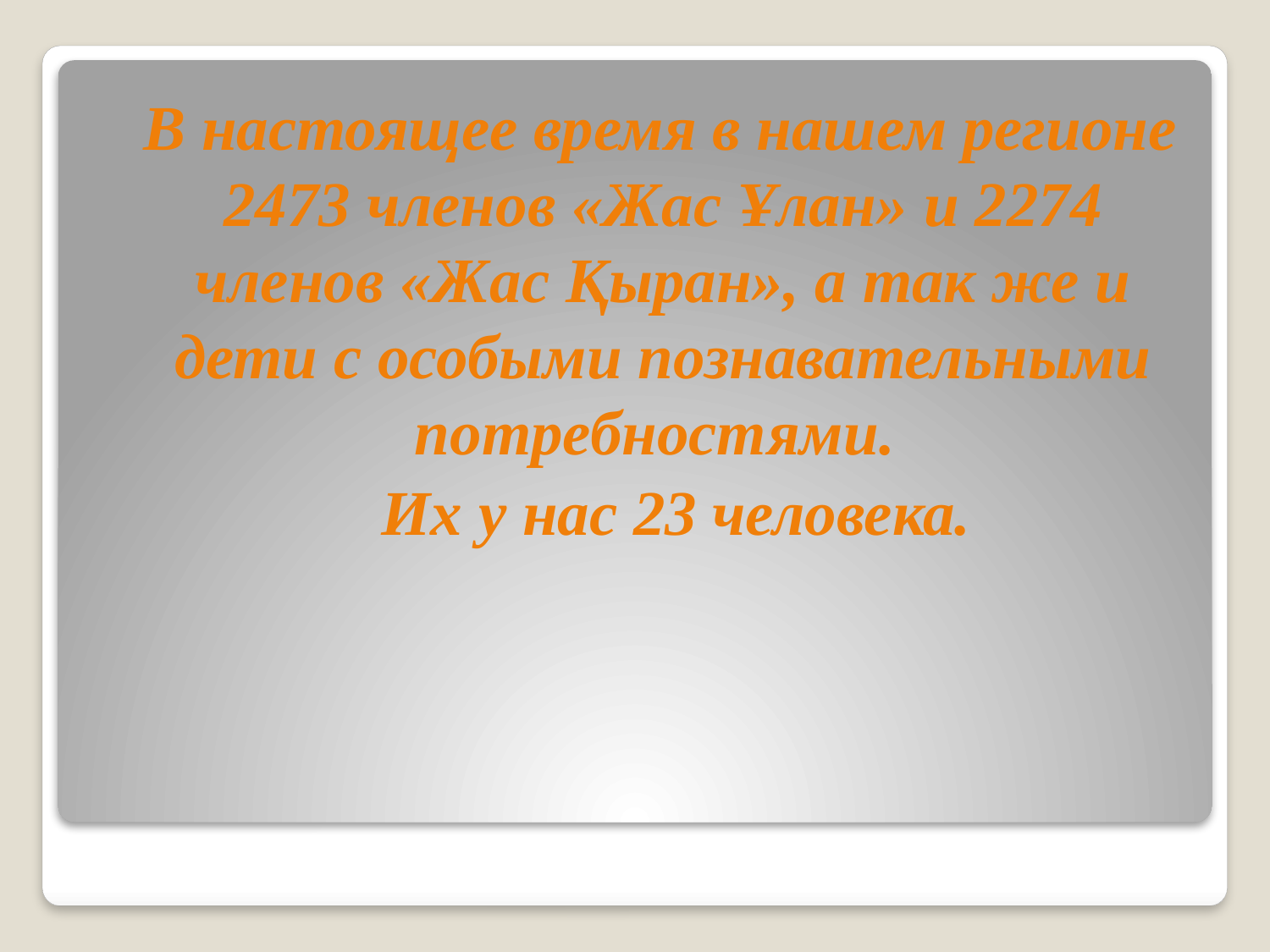

В настоящее время в нашем регионе 2473 членов «Жас Ұлан» и 2274 членов «Жас Қыран», а так же и дети с особыми познавательными потребностями.
    Их у нас 23 человека.